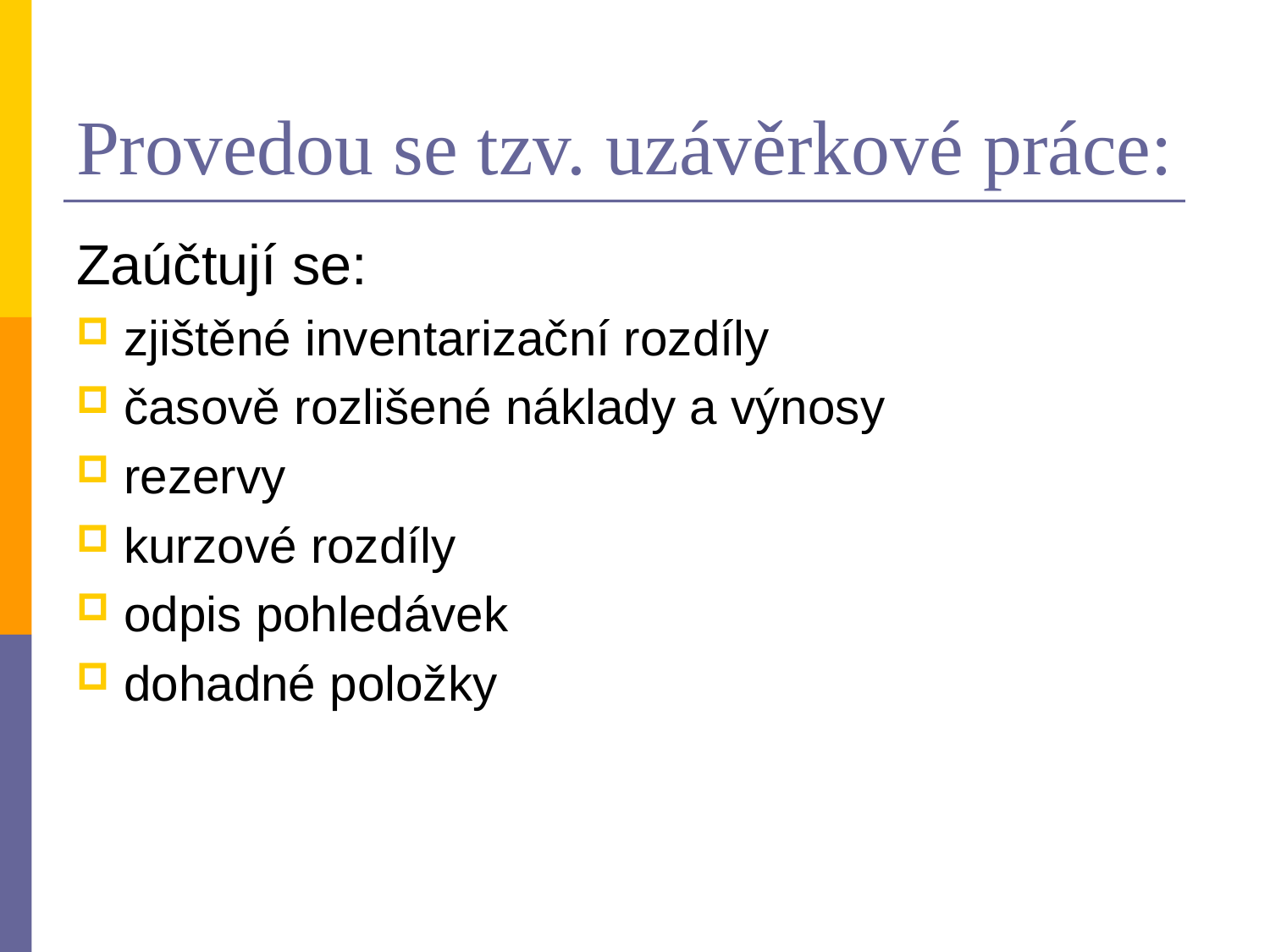

# Provedou se tzv. uzávěrkové práce:
Zaúčtují se:
zjištěné inventarizační rozdíly
časově rozlišené náklady a výnosy
rezervy
kurzové rozdíly
odpis pohledávek
dohadné položky